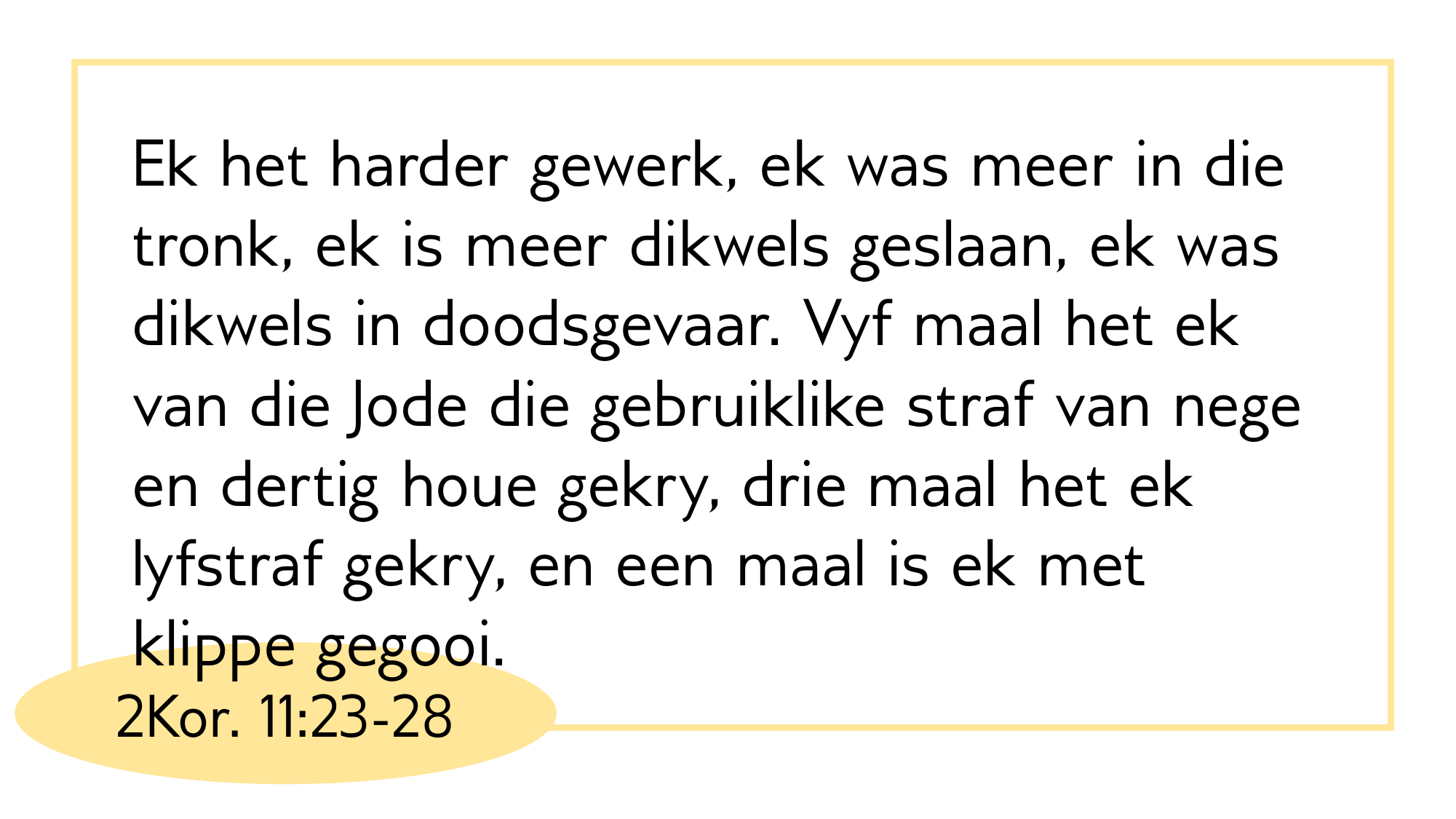

Ek het harder gewerk, ek was meer in die tronk, ek is meer dikwels geslaan, ek was dikwels in doodsgevaar. Vyf maal het ek van die Jode die gebruiklike straf van nege en dertig houe gekry, drie maal het ek lyfstraf gekry, en een maal is ek met klippe gegooi.
2Kor. 11:23-28